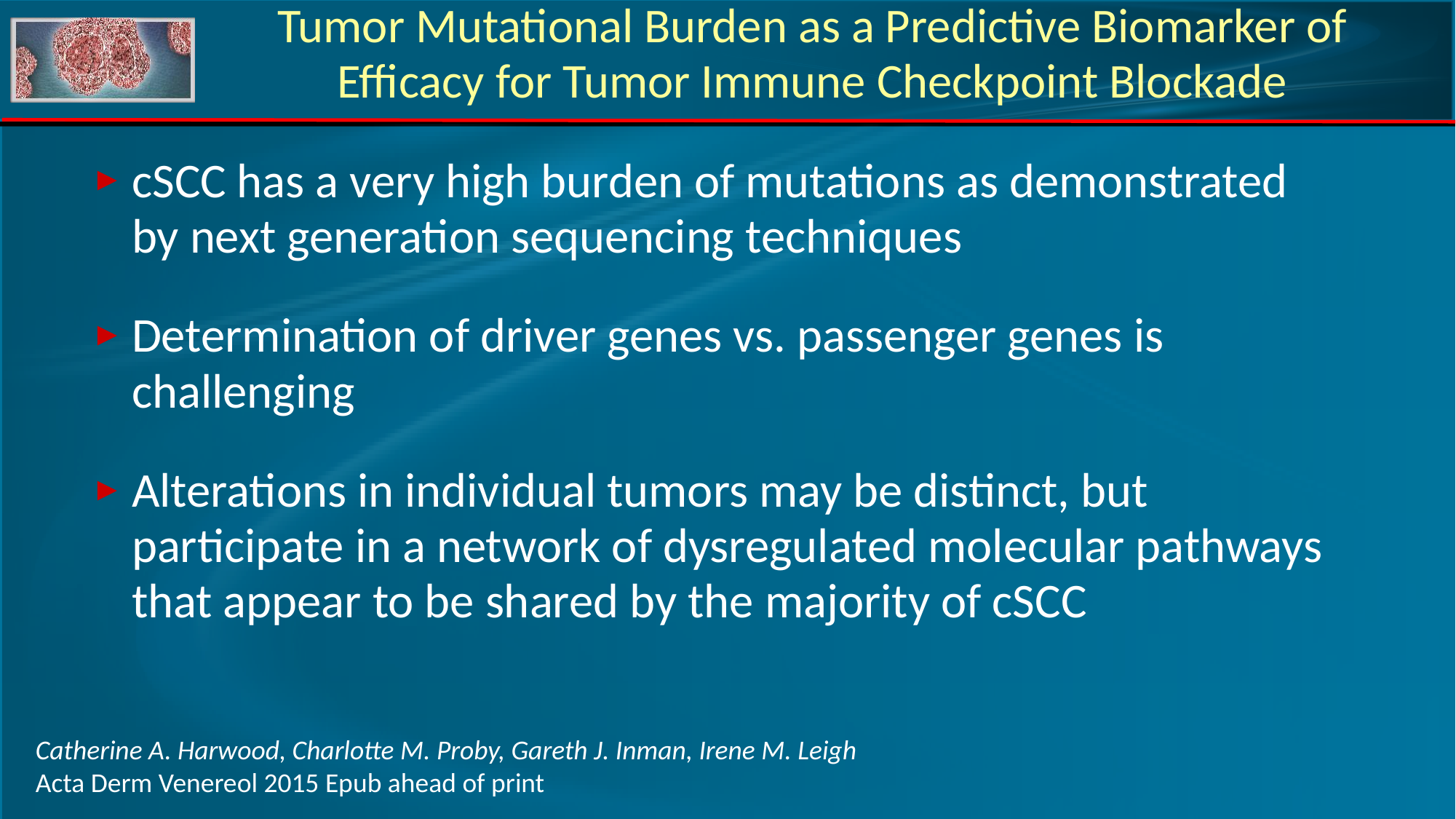

# Tumor Mutational Burden as a Predictive Biomarker of Efficacy for Tumor Immune Checkpoint Blockade
cSCC has a very high burden of mutations as demonstrated by next generation sequencing techniques
Determination of driver genes vs. passenger genes is challenging
Alterations in individual tumors may be distinct, but participate in a network of dysregulated molecular pathways that appear to be shared by the majority of cSCC
Catherine A. Harwood, Charlotte M. Proby, Gareth J. Inman, Irene M. Leigh
Acta Derm Venereol 2015 Epub ahead of print